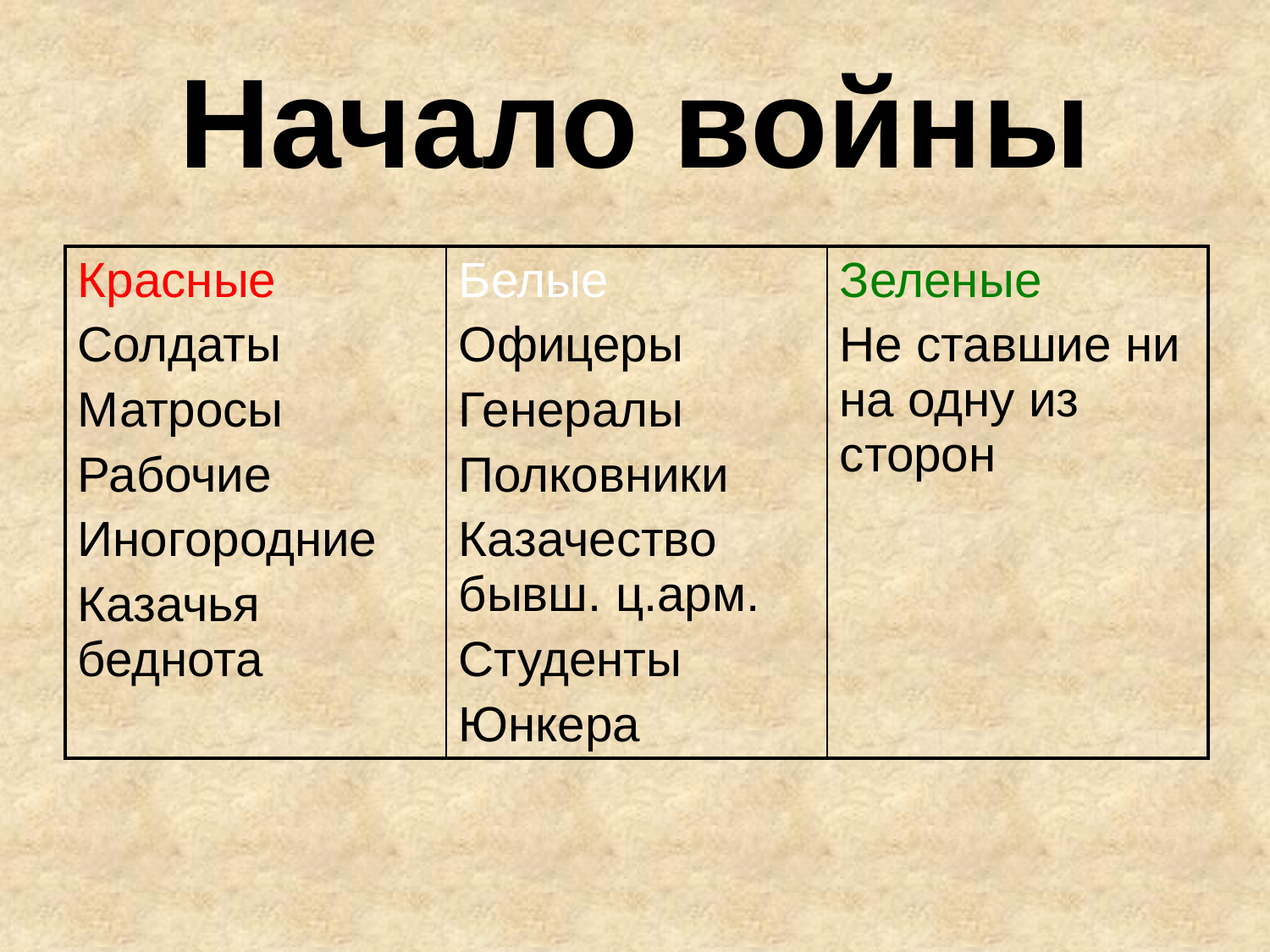

# Начало войны
| Красные Солдаты Матросы Рабочие Иногородние Казачья беднота | Белые Офицеры Генералы Полковники Казачество бывш. ц.арм. Студенты Юнкера | Зеленые Не ставшие ни на одну из сторон |
| --- | --- | --- |